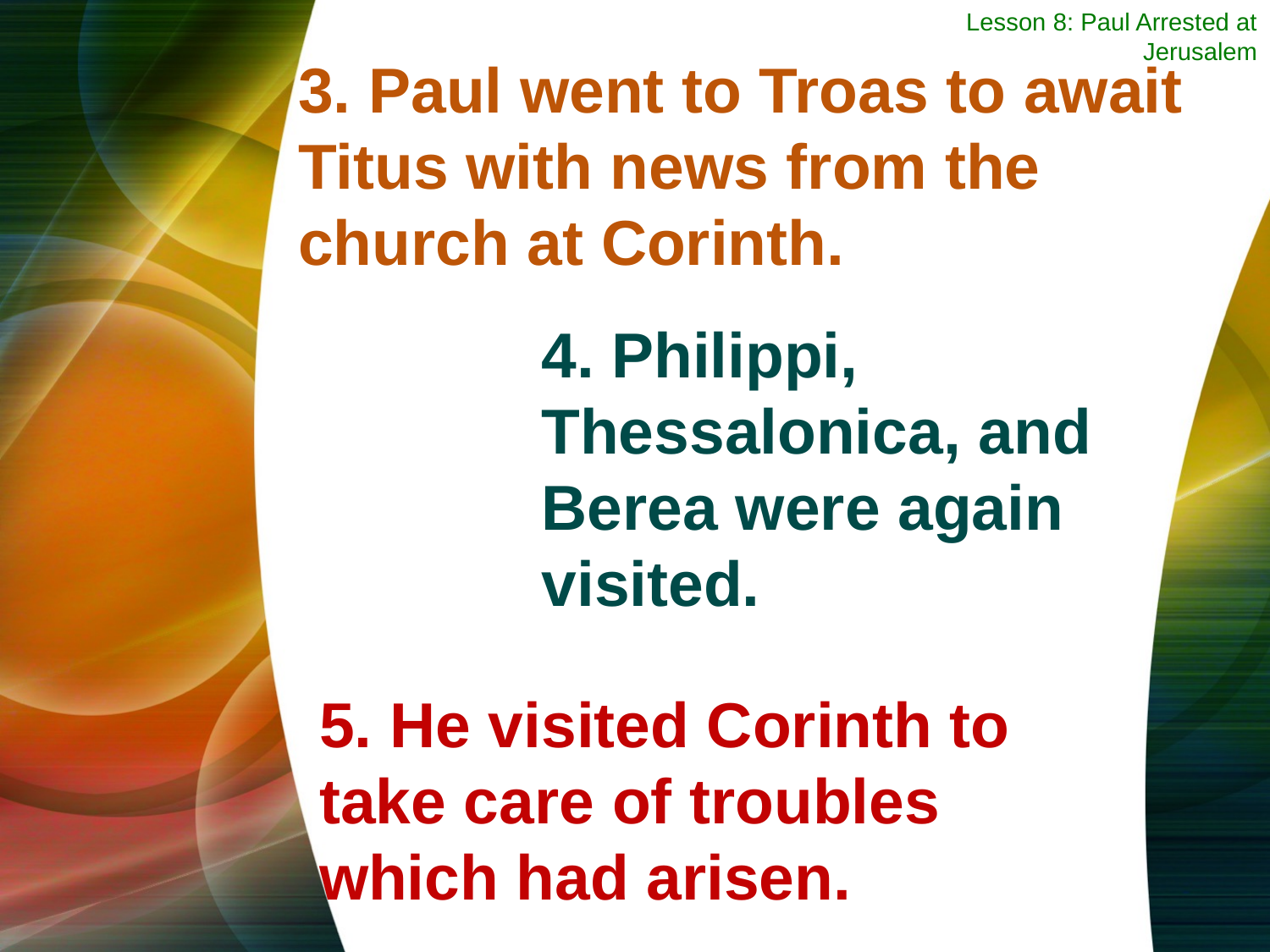

Lesson 8: Paul Arrested at Jerusalem
3. Paul went to Troas to await Titus with news from the church at Corinth.
4. Philippi, Thessalonica, and Berea were again visited.
5. He visited Corinth to take care of troubles which had arisen.